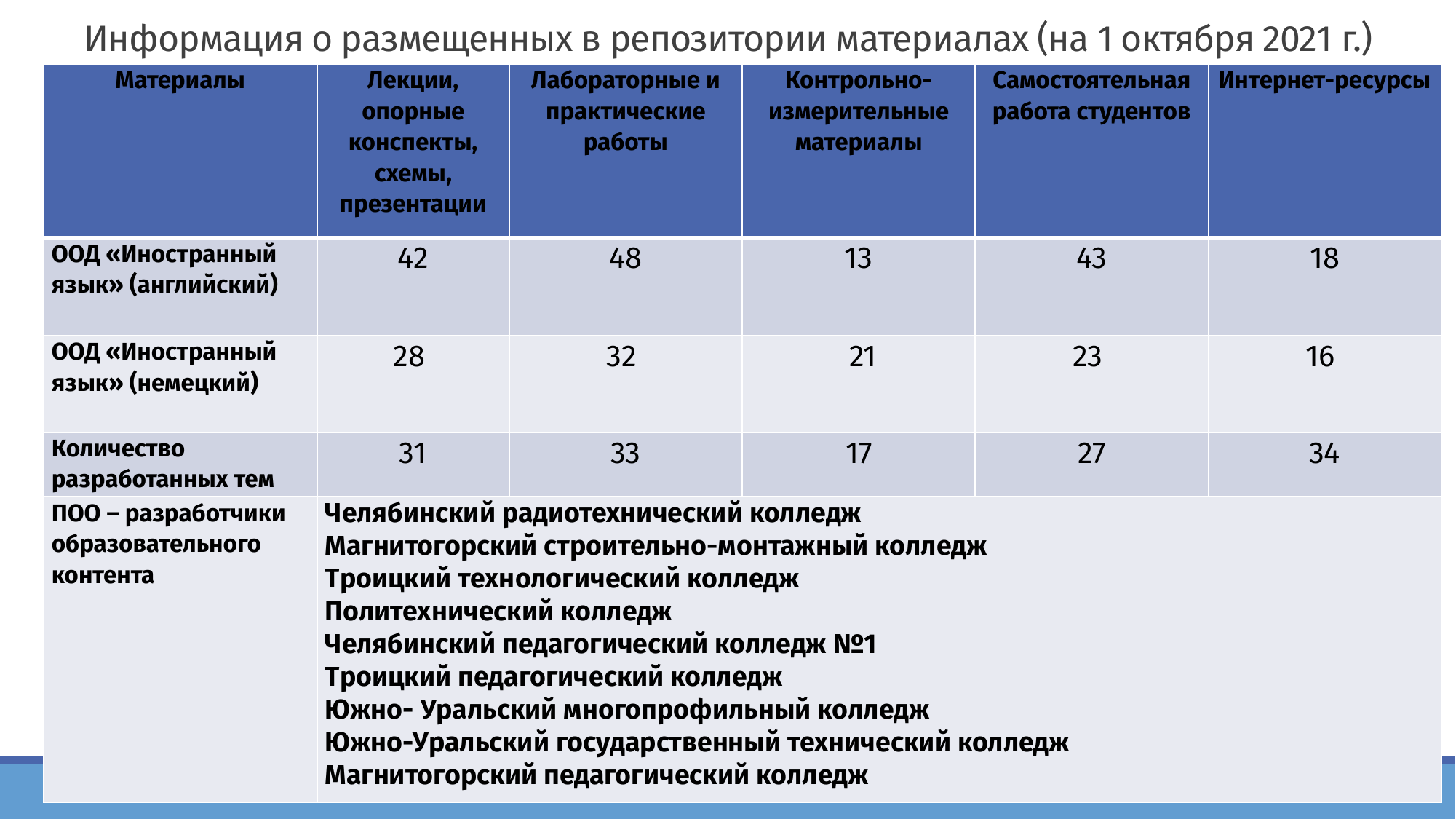

# Информация о размещенных в репозитории материалах (на 1 октября 2021 г.)
| Материалы | Лекции, опорные конспекты, схемы, презентации | Лабораторные и практические работы | Контрольно-измерительные материалы | Самостоятельная работа студентов | Интернет-ресурсы |
| --- | --- | --- | --- | --- | --- |
| ООД «Иностранный язык» (английский) | 42 | 48 | 13 | 43 | 18 |
| ООД «Иностранный язык» (немецкий) | 28 | 32 | 21 | 23 | 16 |
| Количество разработанных тем | 31 | 33 | 17 | 27 | 34 |
| ПОО – разработчики образовательного контента | Челябинский радиотехнический колледж Магнитогорский строительно-монтажный колледж Троицкий технологический колледж Политехнический колледж Челябинский педагогический колледж №1 Троицкий педагогический колледж Южно- Уральский многопрофильный колледж Южно-Уральский государственный технический колледж Магнитогорский педагогический колледж |  |  |  |  |